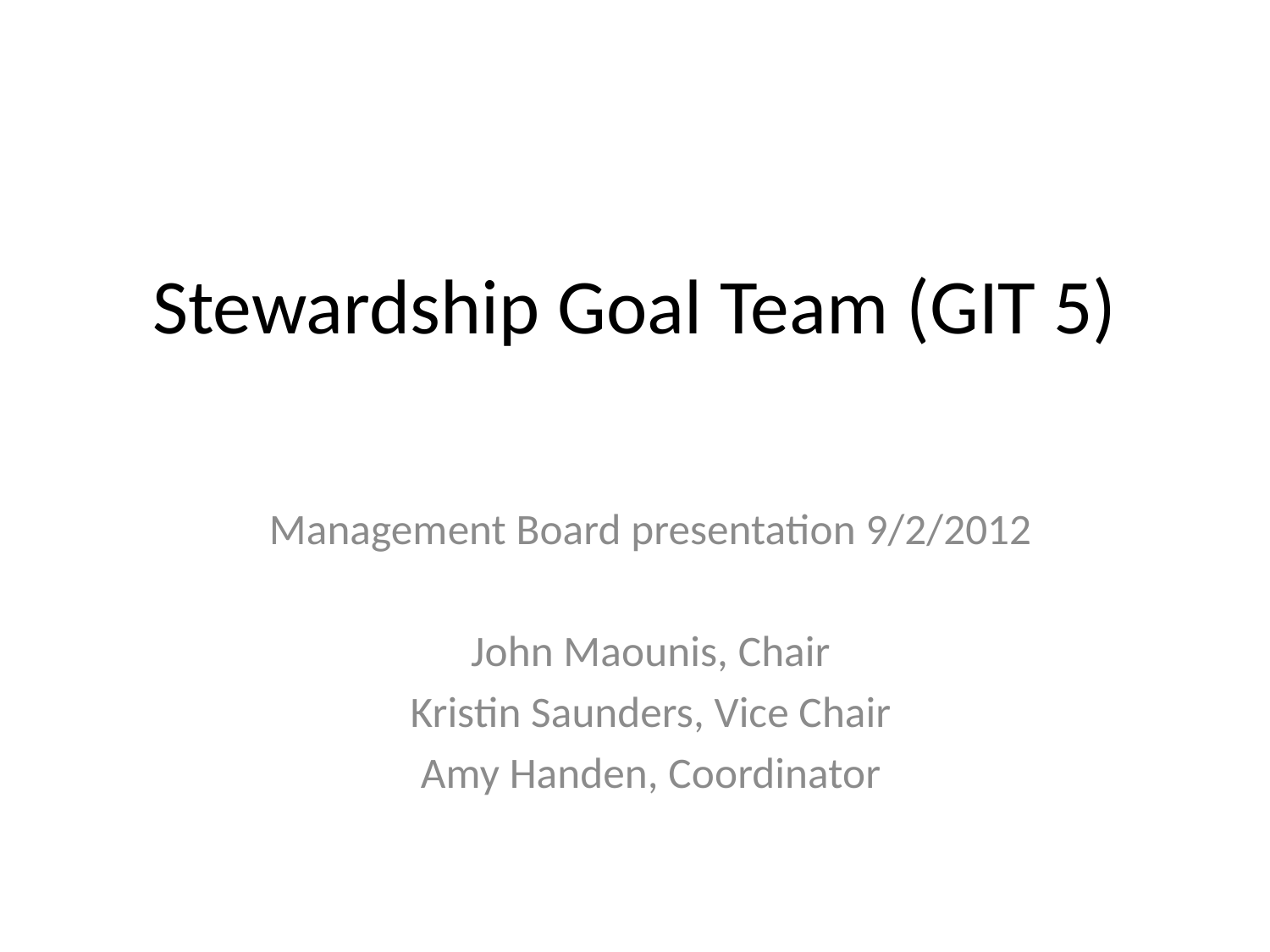

# Stewardship Goal Team (GIT 5)

Management Board presentation 9/2/2012

John Maounis, Chair
Kristin Saunders, Vice Chair
Amy Handen, Coordinator